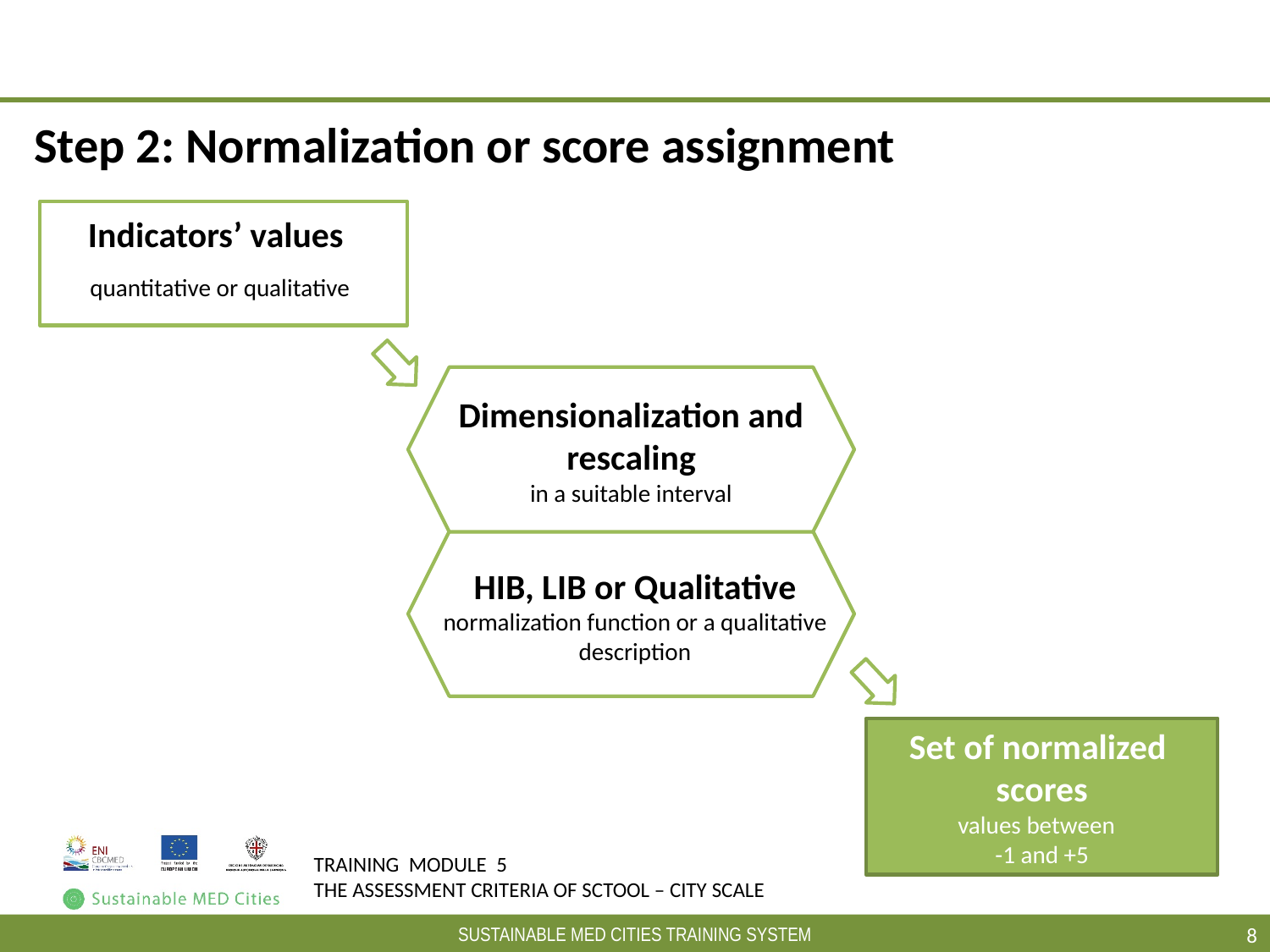

#
Step 2: Normalization or score assignment

Indicators’ values

quantitative or qualitative

Dimensionalization and rescaling
in a suitable interval

HIB, LIB or Qualitative
normalization function or a qualitative description

Set of normalized
scores
values between
-1 and +5
8